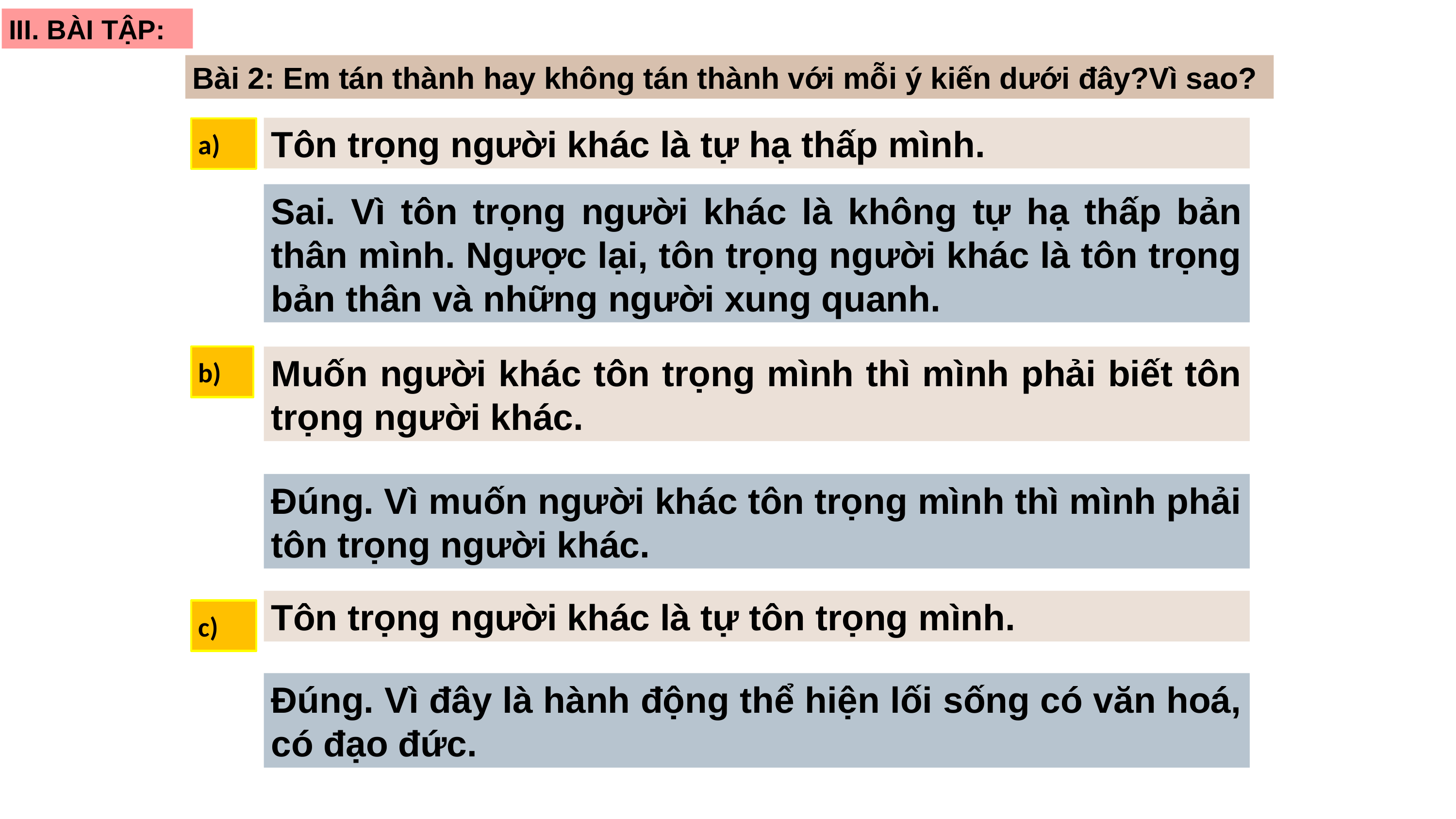

III. BÀI TẬP:
Bài 2: Em tán thành hay không tán thành với mỗi ý kiến dưới đây?Vì sao?
Tôn trọng người khác là tự hạ thấp mình.
a)
Sai. Vì tôn trọng người khác là không tự hạ thấp bản thân mình. Ngược lại, tôn trọng người khác là tôn trọng bản thân và những người xung quanh.
b)
Muốn người khác tôn trọng mình thì mình phải biết tôn trọng người khác.
Đúng. Vì muốn người khác tôn trọng mình thì mình phải tôn trọng người khác.
Tôn trọng người khác là tự tôn trọng mình.
c)
Đúng. Vì đây là hành động thể hiện lối sống có văn hoá, có đạo đức.